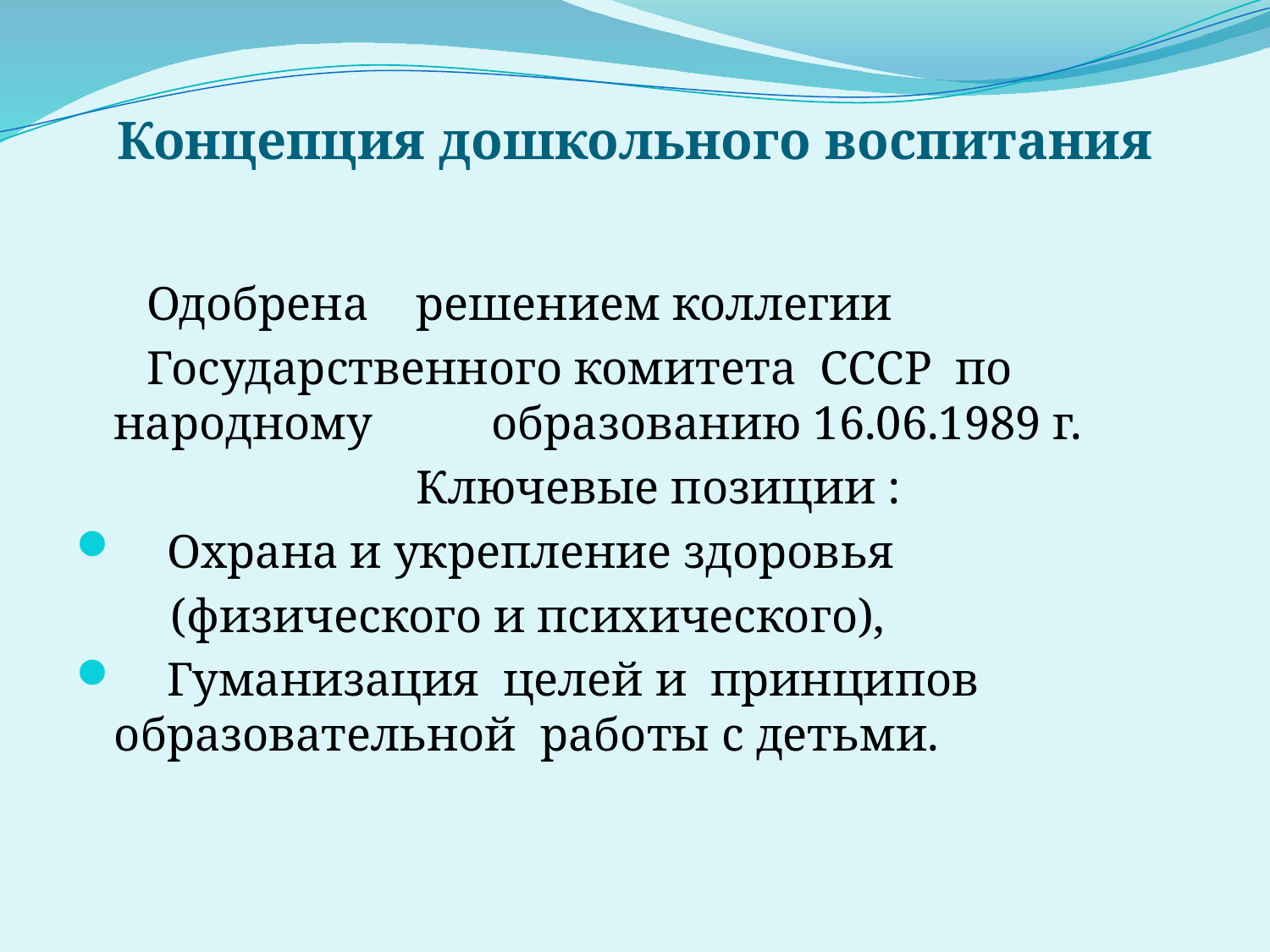

# Концепция дошкольного воспитания
      Одобрена    решением коллегии
      Государственного комитета  СССР  по   народному          образованию 16.06.1989 г.
     Ключевые позиции :
    Охрана и укрепление здоровья
        (физического и психического),
    Гуманизация  целей и  принципов образовательной  работы с детьми.